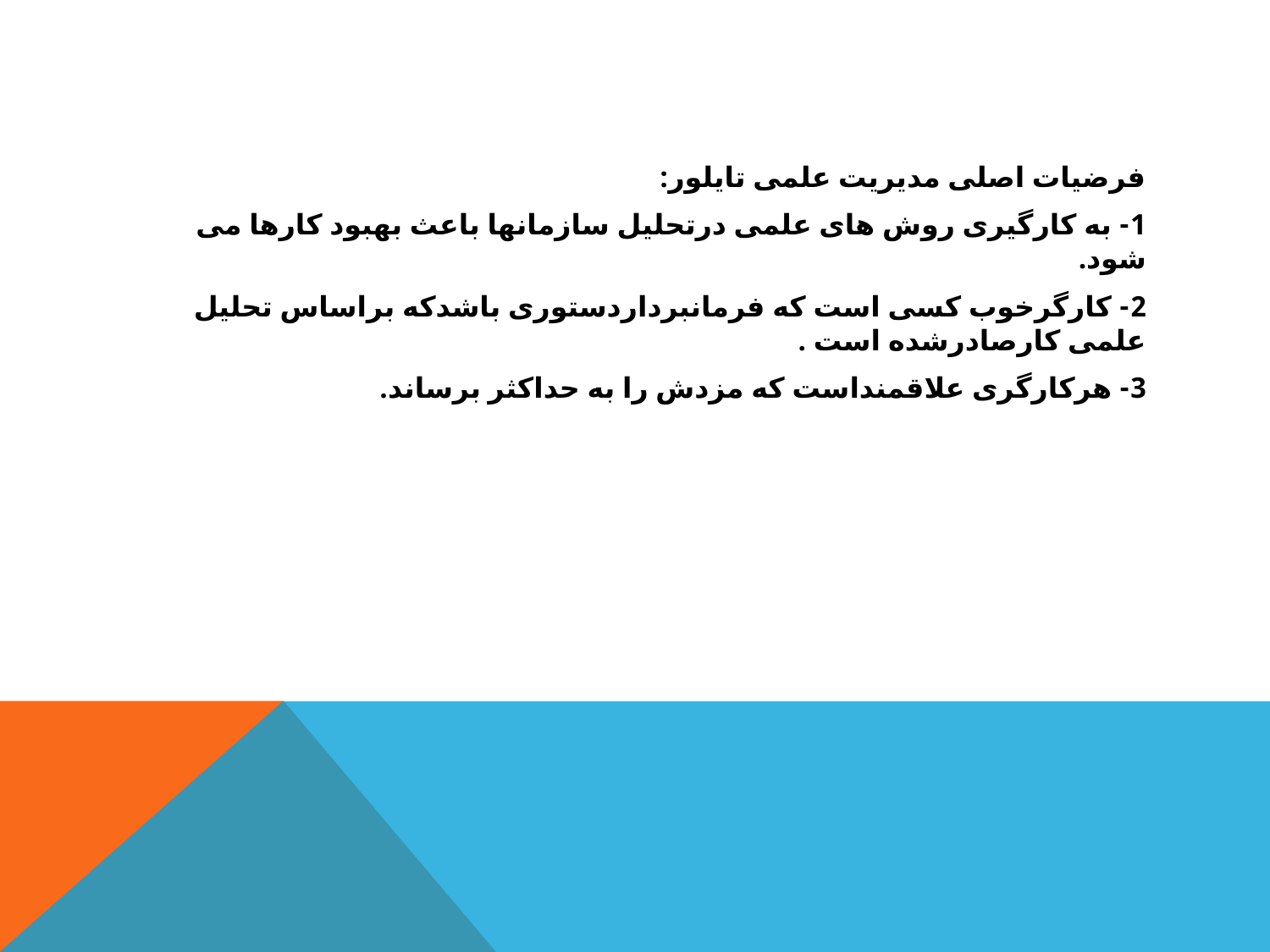

فرضیات اصلی مدیریت علمی تایلور:
1- به کارگیری روش های علمی درتحلیل سازمانها باعث بهبود کارها می شود.
2- کارگرخوب کسی است که فرمانبرداردستوری باشدکه براساس تحلیل علمی کارصادرشده است .
3- هرکارگری علاقمنداست که مزدش را به حداکثر برساند.